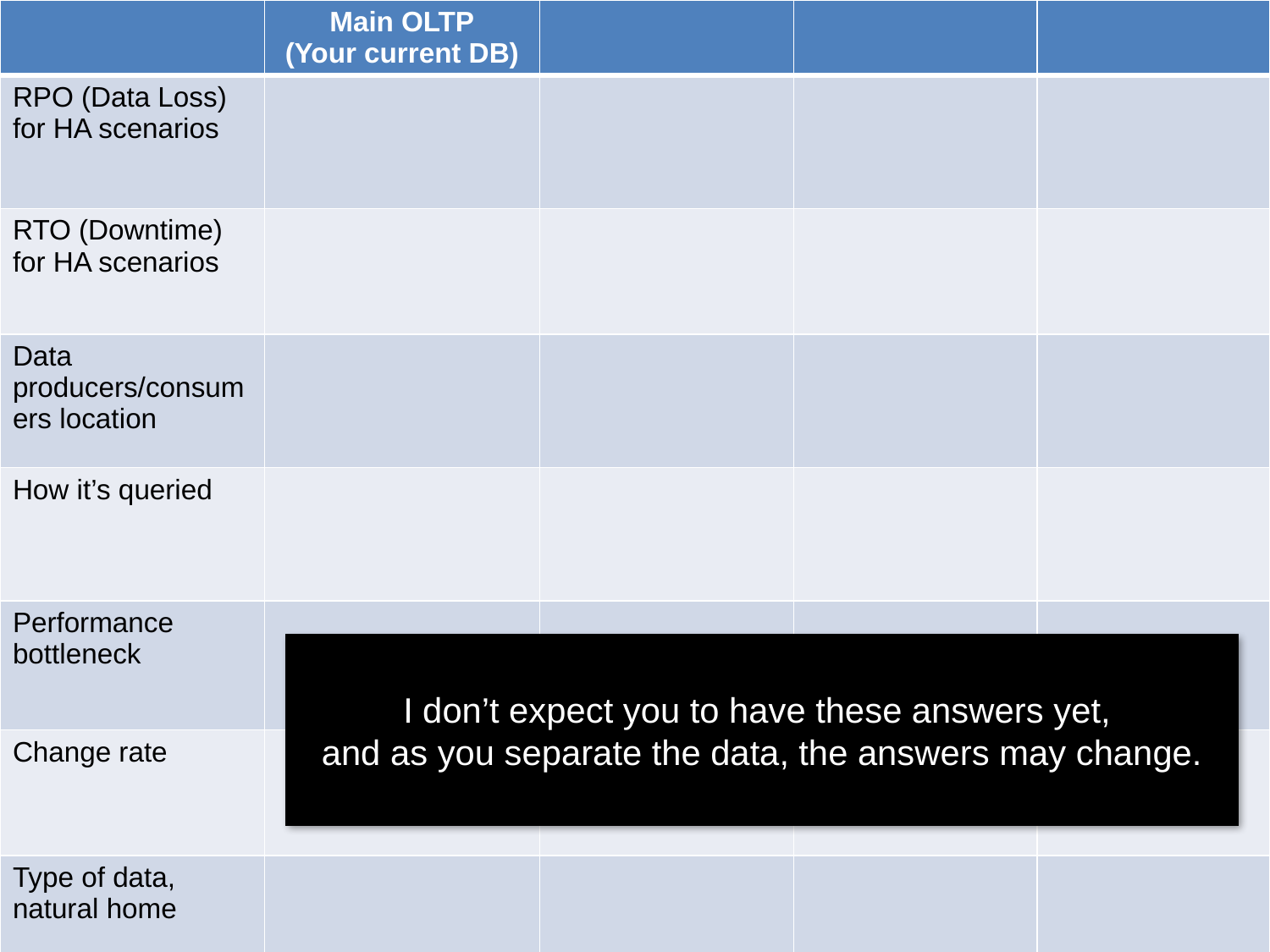

|  | Main OLTP (Your current DB) |  |  |  |
| --- | --- | --- | --- | --- |
| RPO (Data Loss) for HA scenarios |  |  |  |  |
| RTO (Downtime) for HA scenarios |  |  |  |  |
| Data producers/consumers location |  |  |  |  |
| How it’s queried |  |  |  |  |
| Performance bottleneck |  |  |  |  |
| Change rate |  |  |  |  |
| Type of data, natural home |  |  |  |  |
I don’t expect you to have these answers yet,
and as you separate the data, the answers may change.